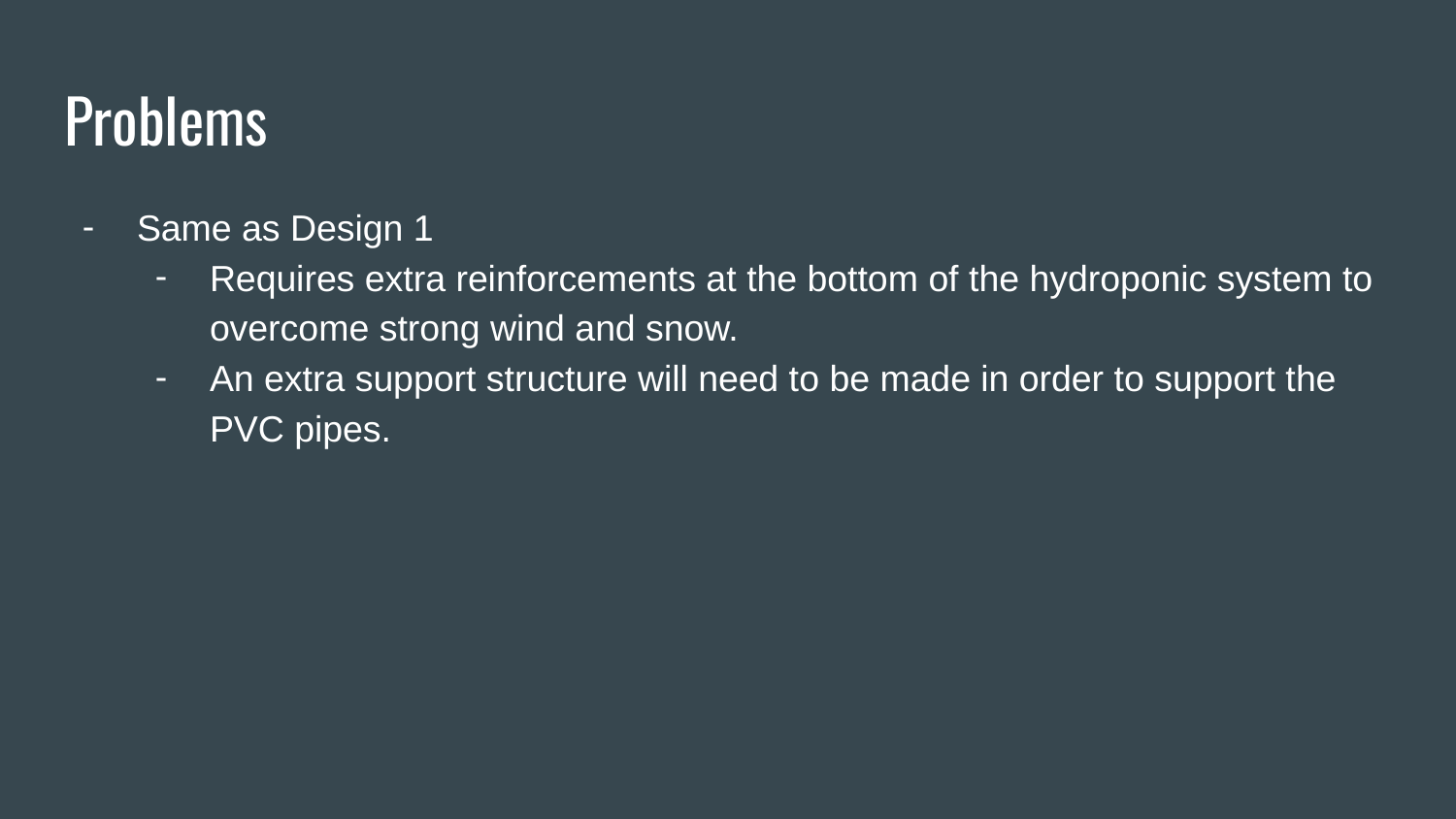

# Problems
Same as Design 1
Requires extra reinforcements at the bottom of the hydroponic system to overcome strong wind and snow.
An extra support structure will need to be made in order to support the PVC pipes.